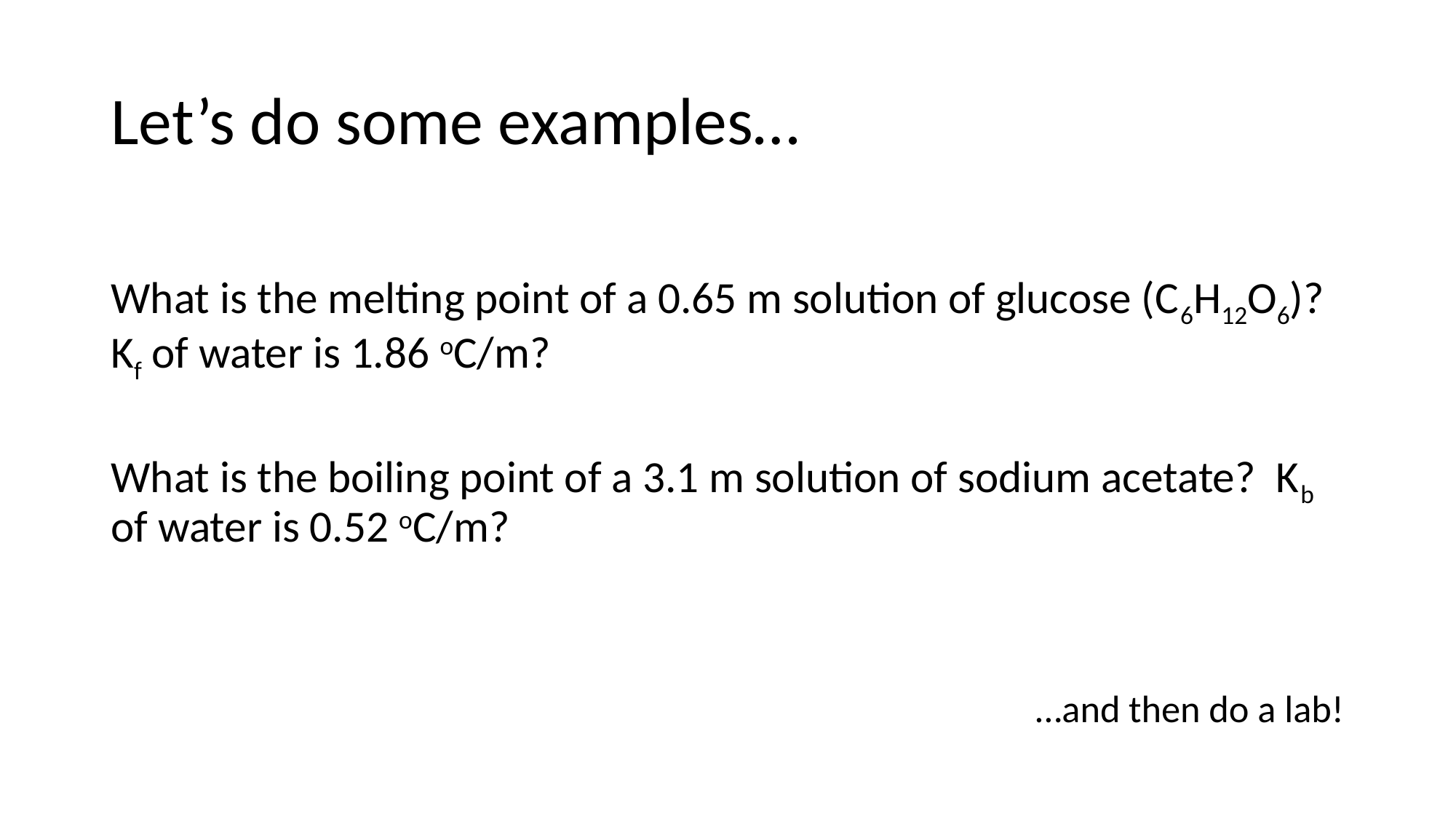

# Let’s do some examples…

What is the melting point of a 0.65 m solution of glucose (C6H12O6)?  Kf of water is 1.86 oC/m?

What is the boiling point of a 3.1 m solution of sodium acetate?  Kb of water is 0.52 oC/m?

…and then do a lab!